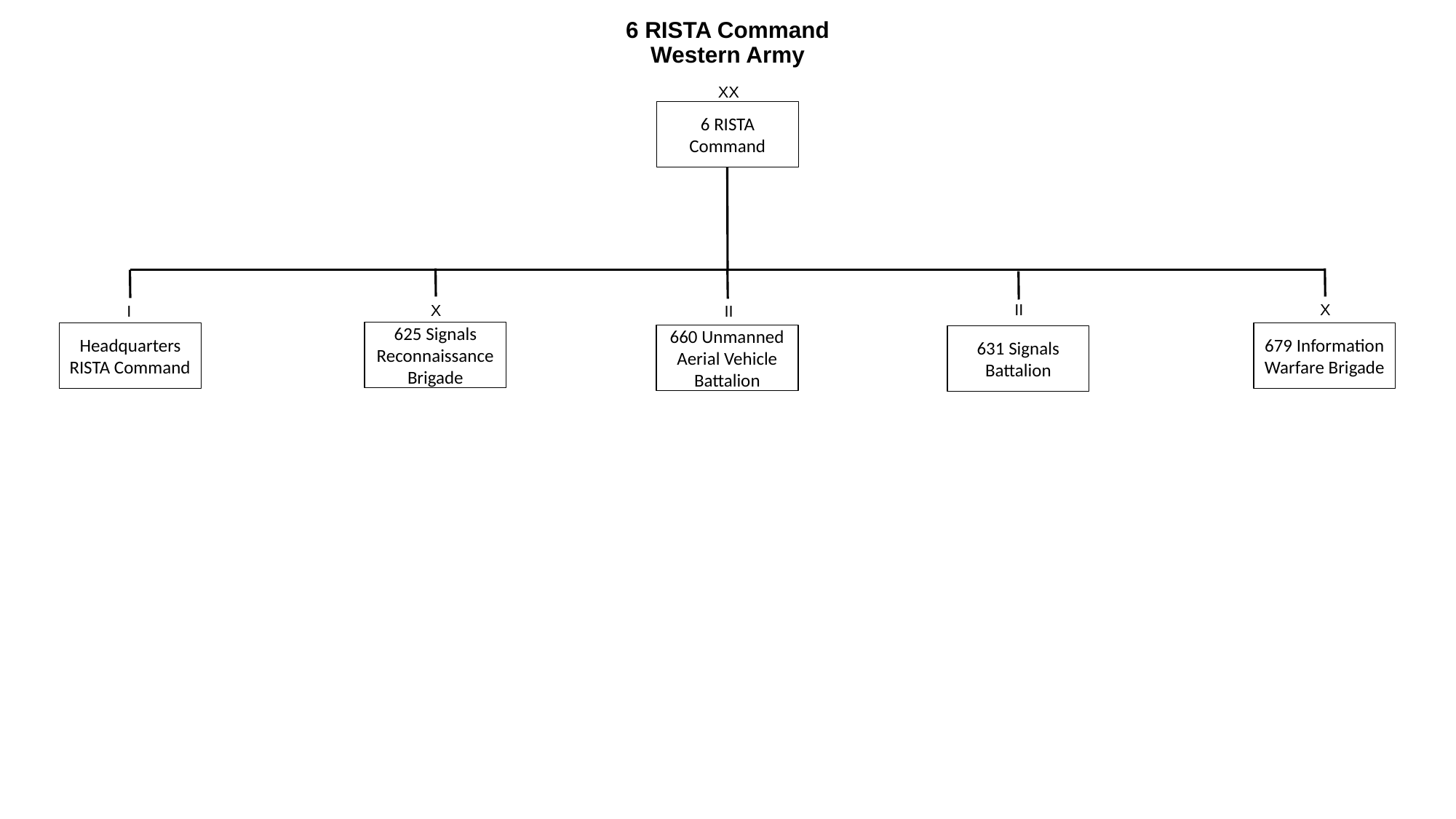

# 6 RISTA Command Western Army
XX
6 RISTA
Command
X
II
X
I
II
625 Signals Reconnaissance Brigade
Headquarters RISTA Command
679 Information Warfare Brigade
660 Unmanned Aerial Vehicle Battalion
631 Signals Battalion